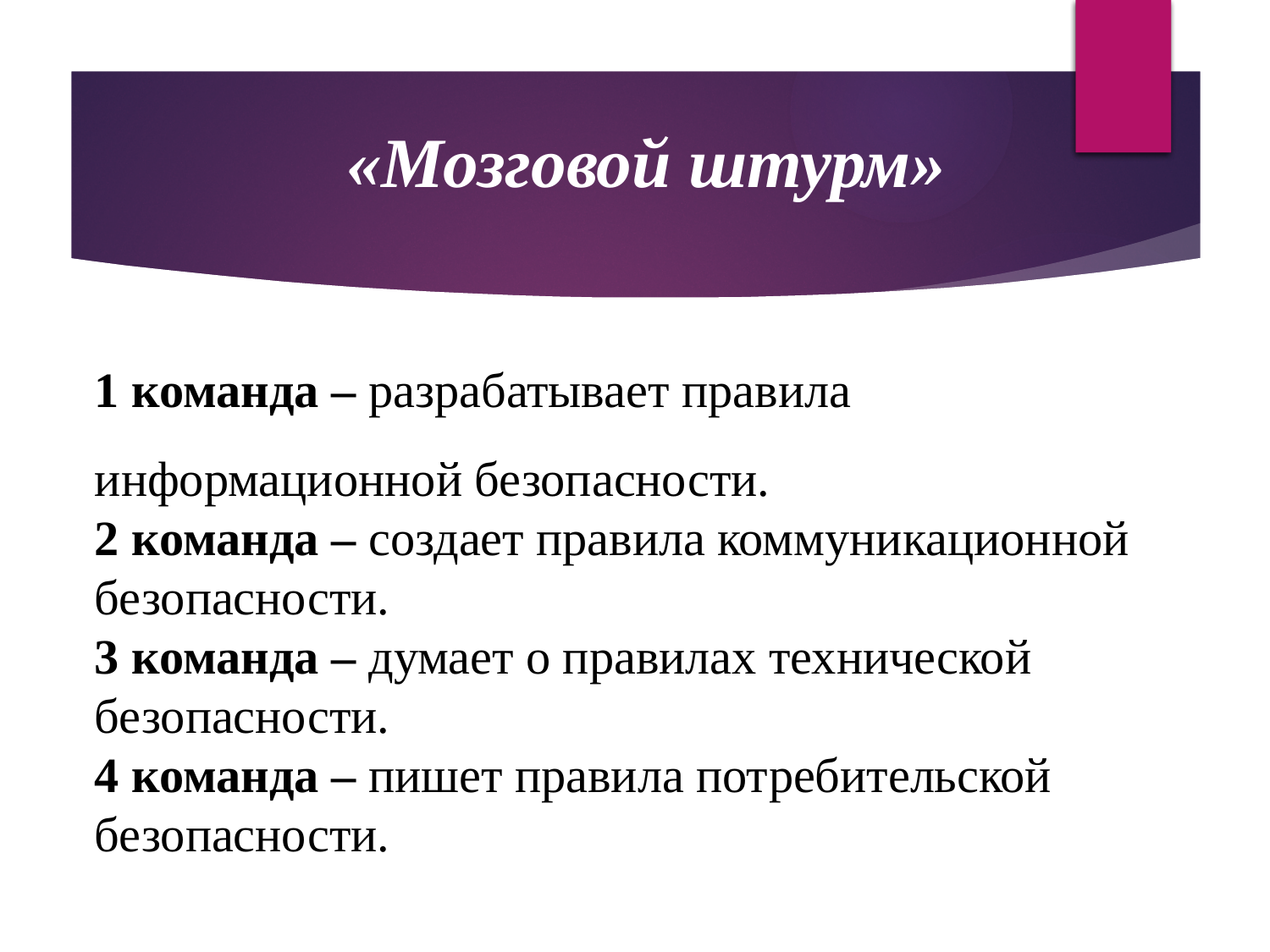

«Мозговой штурм»
1 команда – разрабатывает правила информационной безопасности.
2 команда – создает правила коммуникационной безопасности.
3 команда – думает о правилах технической безопасности.
4 команда – пишет правила потребительской безопасности.